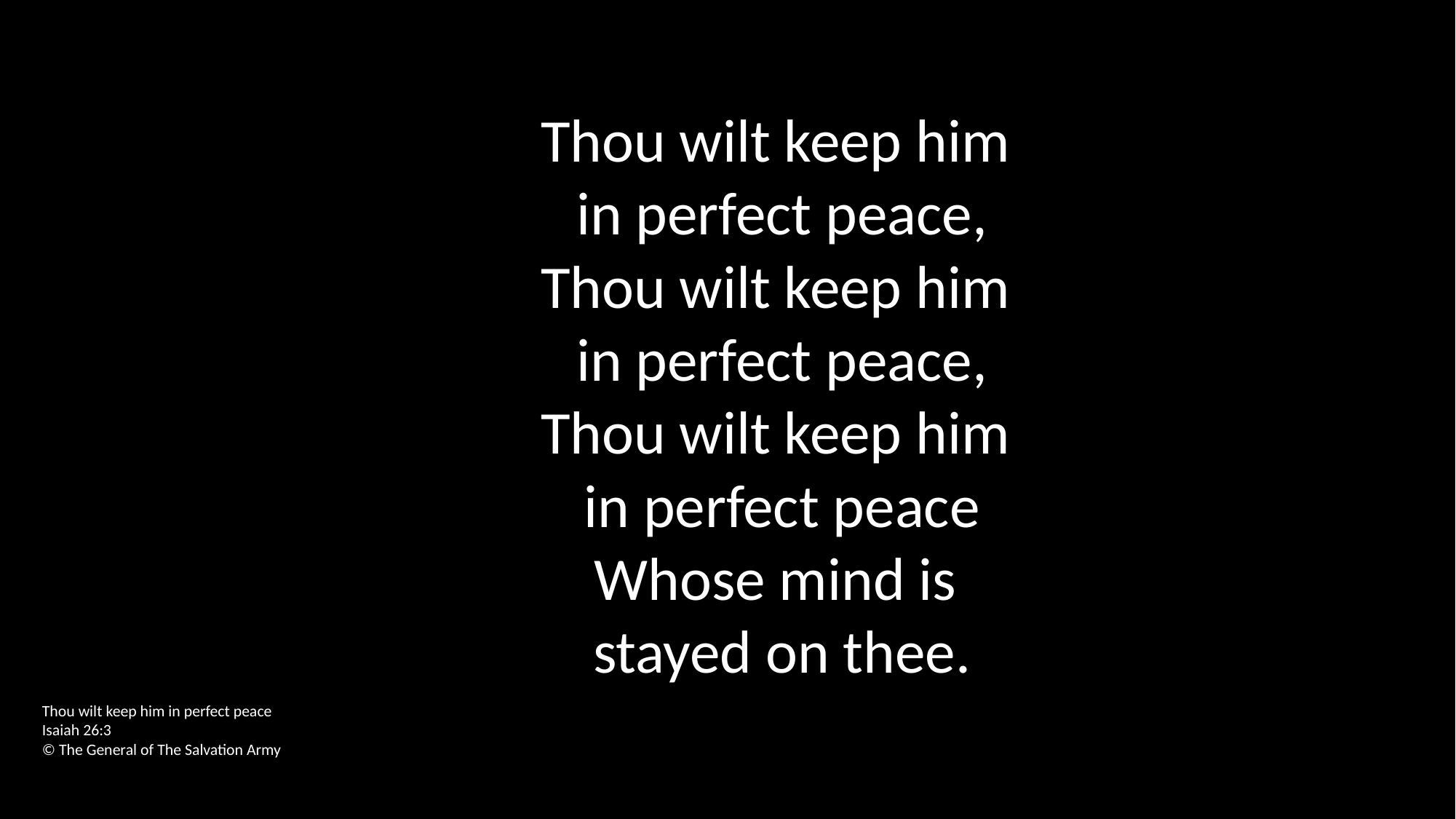

Thou wilt keep him
in perfect peace,
Thou wilt keep him
in perfect peace,
Thou wilt keep him
in perfect peace
Whose mind is
stayed on thee.
Thou wilt keep him in perfect peace
Isaiah 26:3
© The General of The Salvation Army